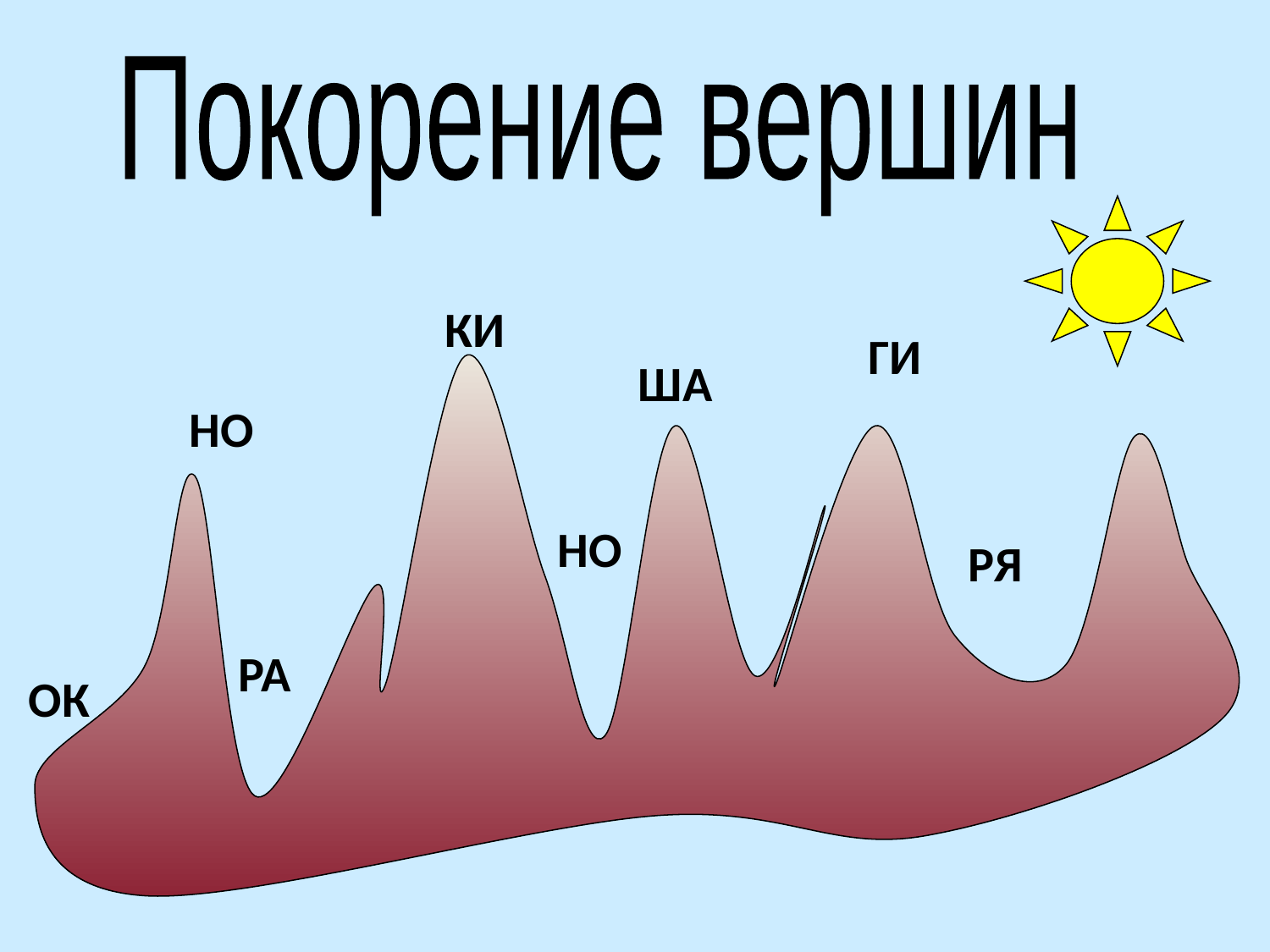

Покорение вершин

КИ
ГИ

ША
НО
НО
РЯ
РА
ОК